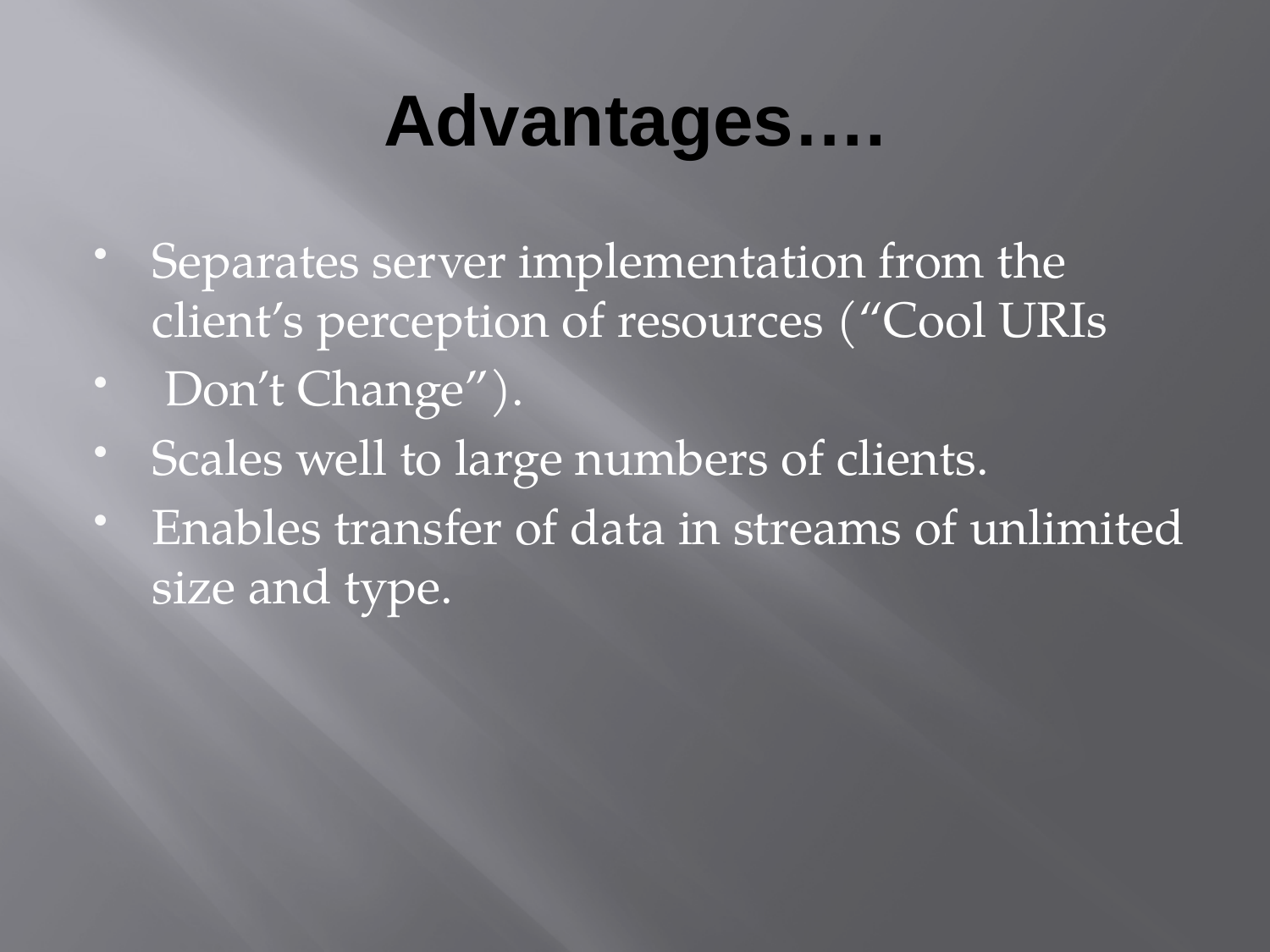

# Advantages….
Separates server implementation from the client’s perception of resources (“Cool URIs
 Don’t Change”).
Scales well to large numbers of clients.
Enables transfer of data in streams of unlimited size and type.